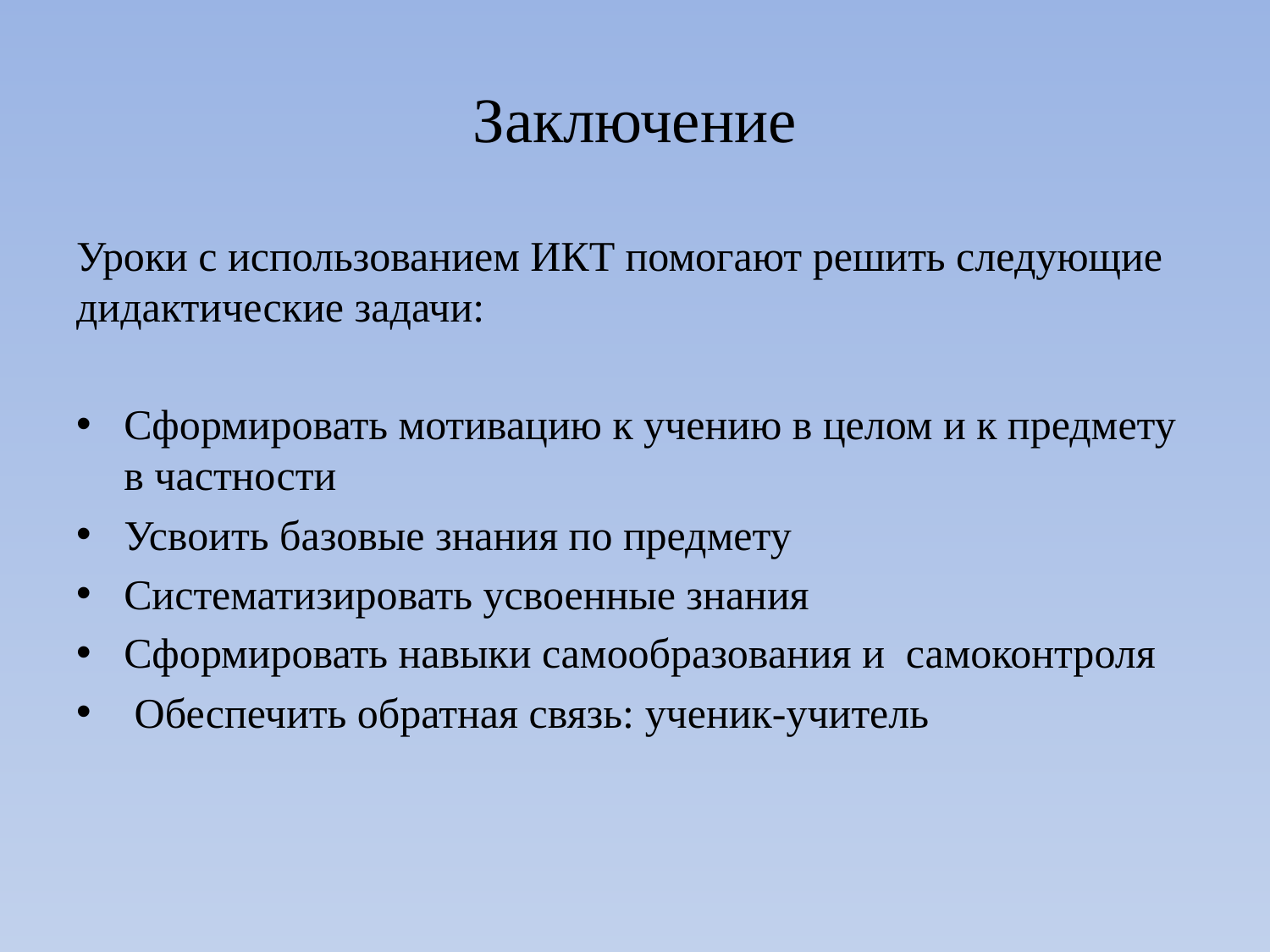

# Заключение
Уроки с использованием ИКТ помогают решить следующие дидактические задачи:

Сформировать мотивацию к учению в целом и к предмету в частности
Усвоить базовые знания по предмету
Систематизировать усвоенные знания
Сформировать навыки самообразования и  самоконтроля
 Обеспечить обратная связь: ученик-учитель